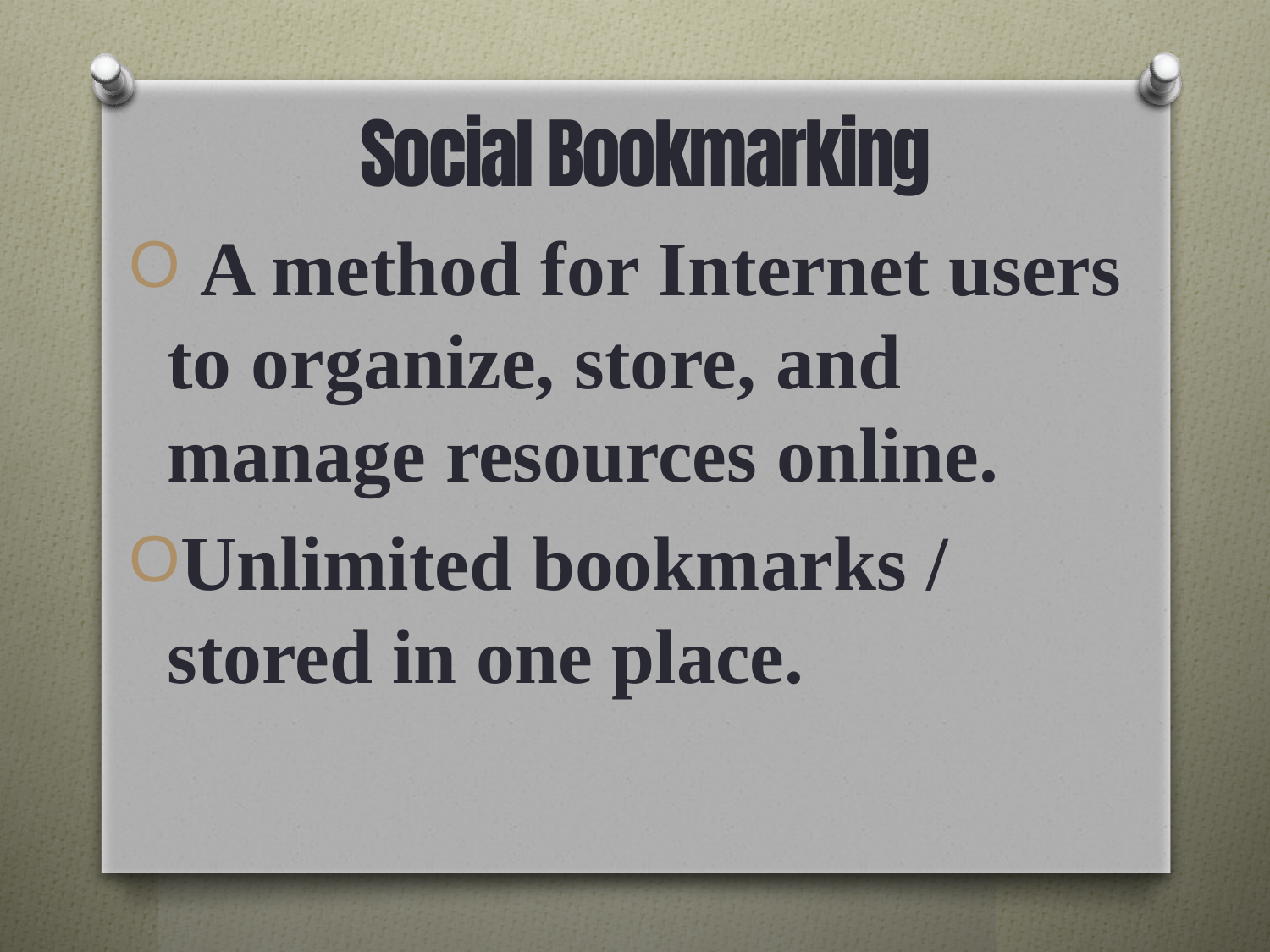

# Social Bookmarking
 A method for Internet users to organize, store, and manage resources online.
Unlimited bookmarks / stored in one place.